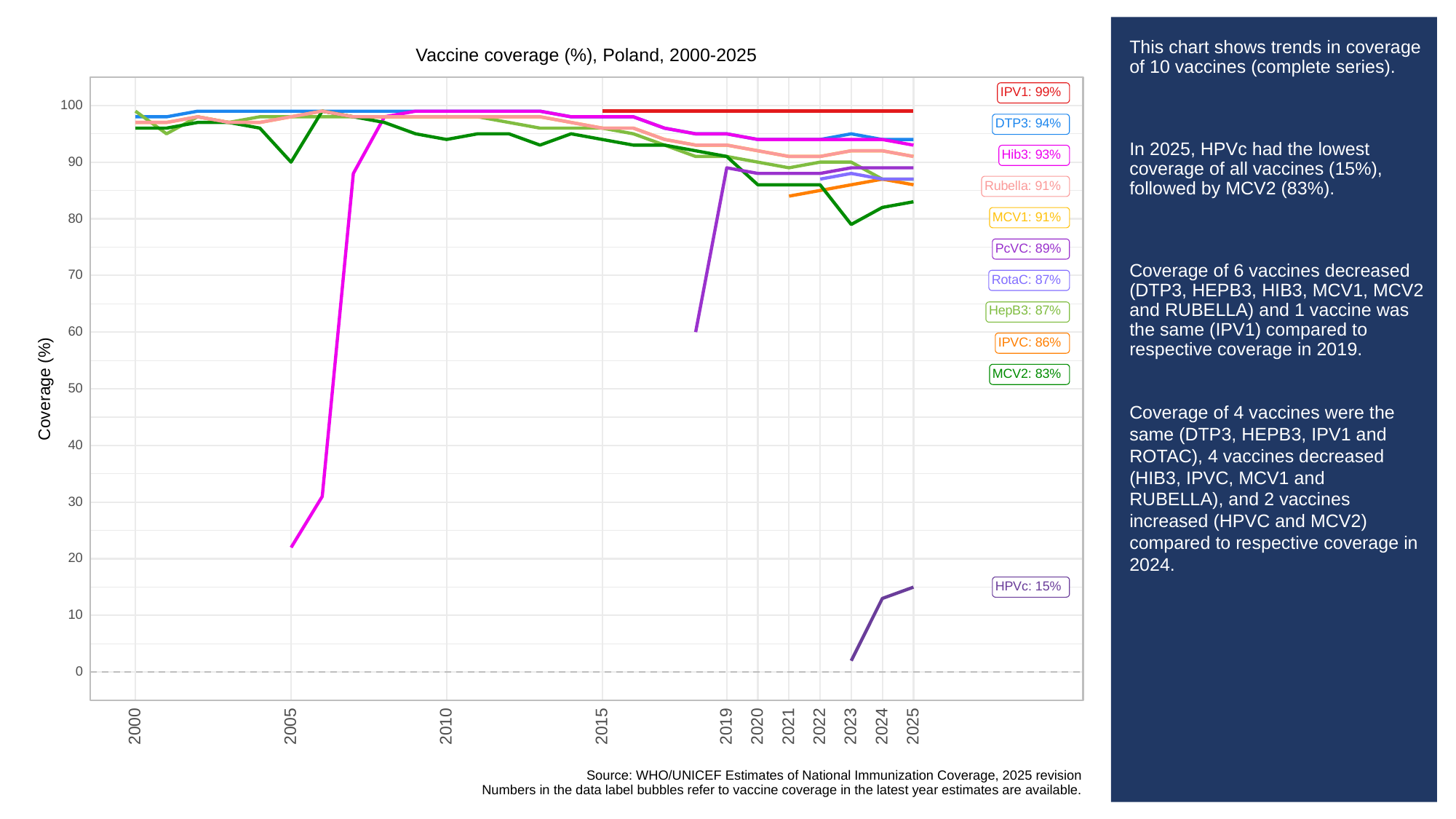

# This chart shows trends in coverage of 10 vaccines (complete series).

In 2025, HPVc had the lowest coverage of all vaccines (15%), followed by MCV2 (83%).

Coverage of 6 vaccines decreased (DTP3, HEPB3, HIB3, MCV1, MCV2 and RUBELLA) and 1 vaccine was the same (IPV1) compared to respective coverage in 2019.

Coverage of 4 vaccines were the same (DTP3, HEPB3, IPV1 and ROTAC), 4 vaccines decreased (HIB3, IPVC, MCV1 and RUBELLA), and 2 vaccines increased (HPVC and MCV2) compared to respective coverage in 2024.

Vaccine coverage (%), Poland, 2000-2025

IPV1: 99%

100

DTP3: 94%

Hib3: 93%
90

Rubella: 91%

MCV1: 91%
80

PcVC: 89%

70
RotaC: 87%

HepB3: 87%
60

IPVC: 86%

MCV2: 83%
Coverage (%)
50

40

30

20

HPVc: 15%

10

0

2023
2000
2005
2010
2015
2019
2020
2021
2022
2024
2025
Source: WHO/UNICEF Estimates of National Immunization Coverage, 2025 revision
Numbers in the data label bubbles refer to vaccine coverage in the latest year estimates are available.